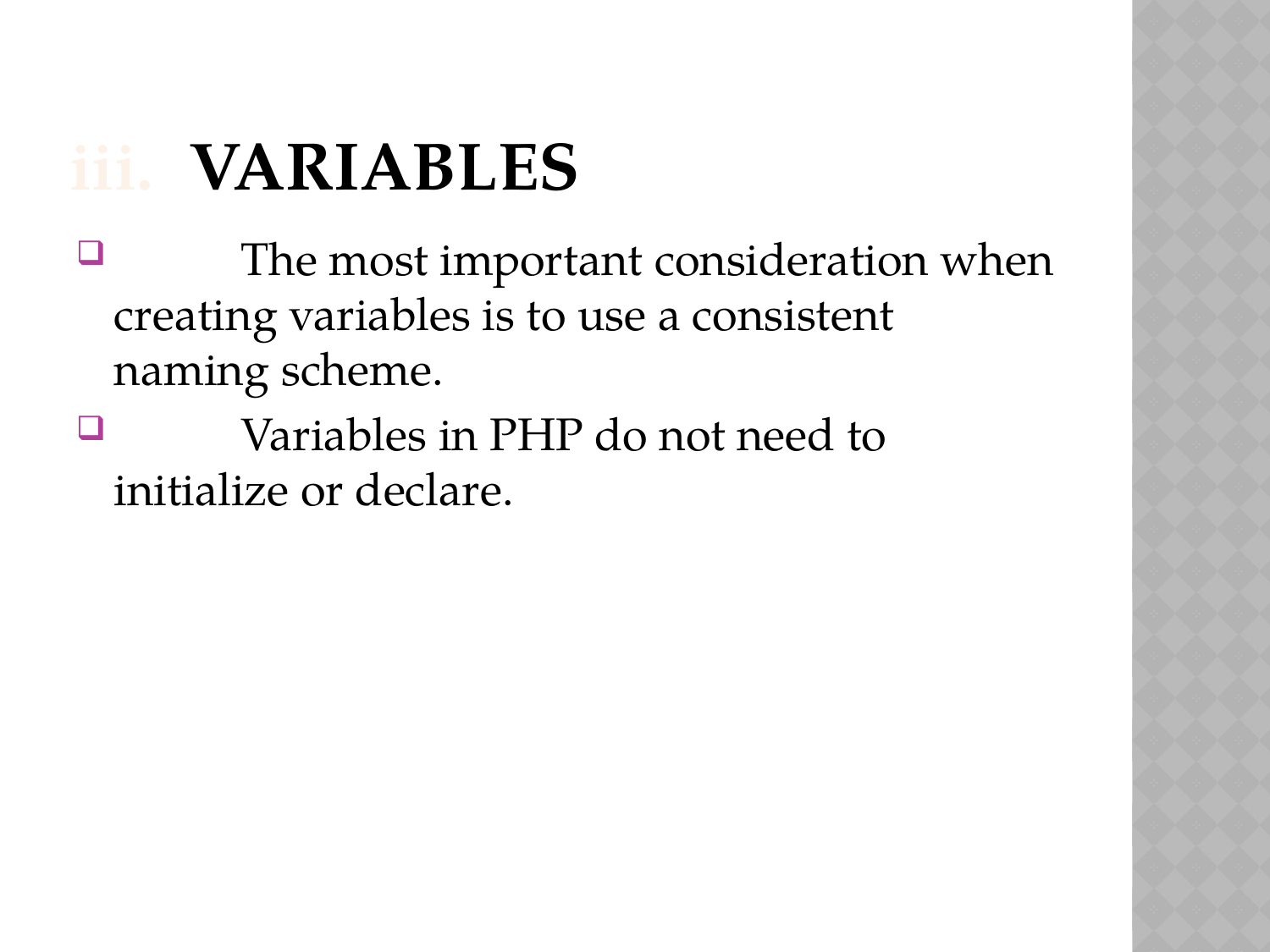

# Variables
 	The most important consideration when creating variables is to use a consistent naming scheme.
 	Variables in PHP do not need to initialize or declare.